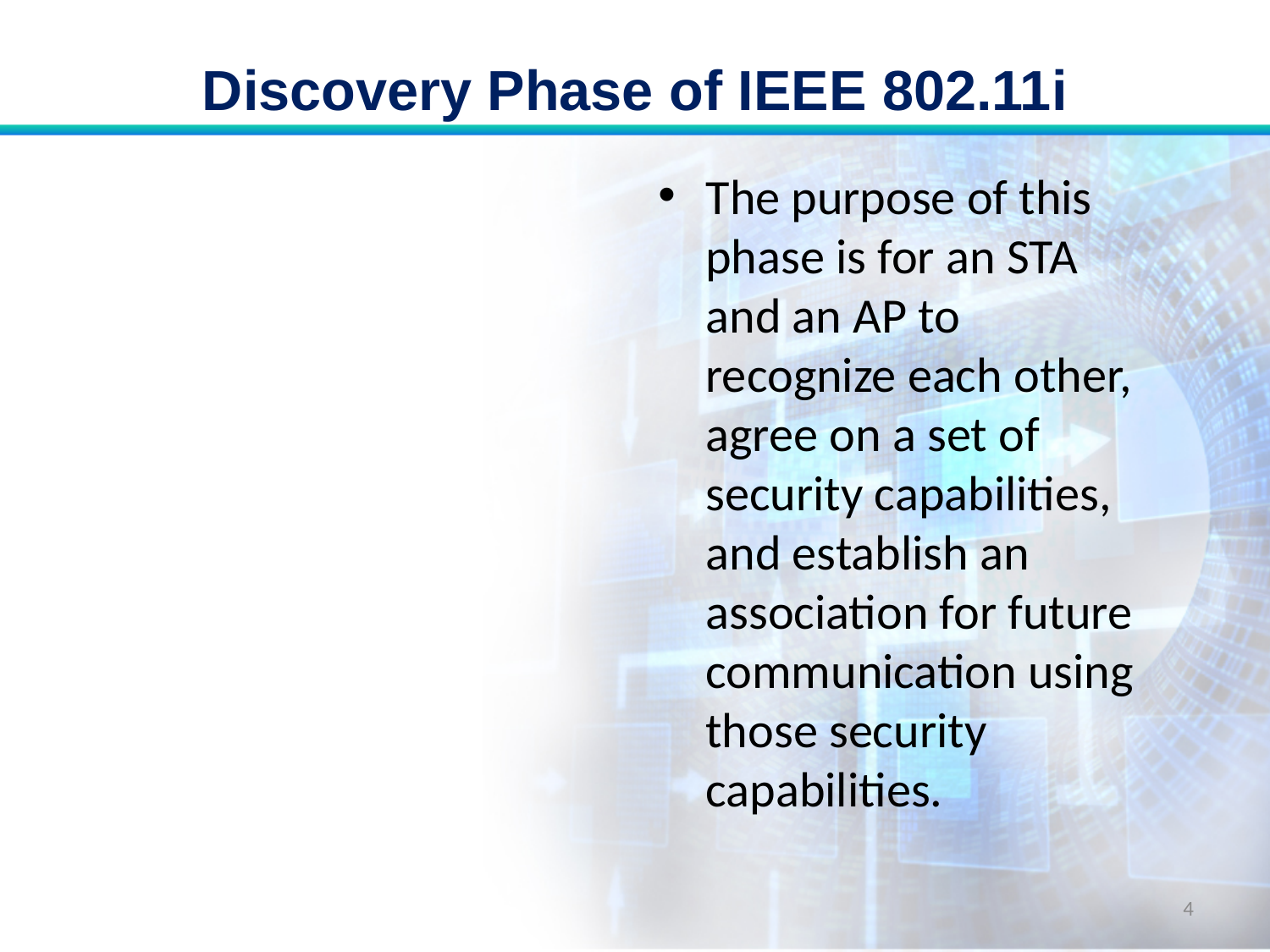

# Discovery Phase of IEEE 802.11i
The purpose of this phase is for an STA and an AP to recognize each other, agree on a set of security capabilities, and establish an association for future communication using those security capabilities.
4